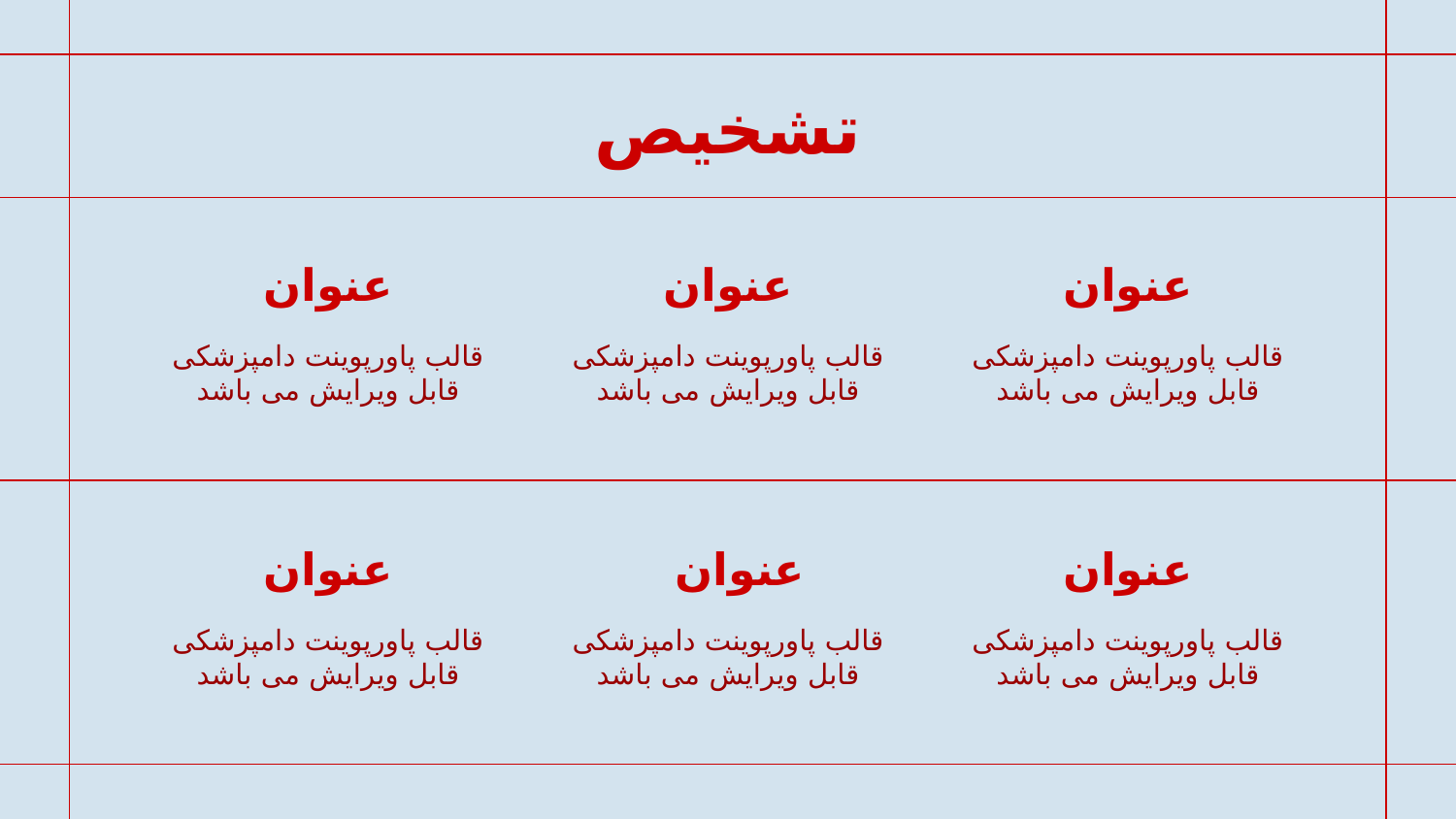

# تشخیص
عنوان
عنوان
عنوان
قالب پاورپوینت دامپزشکی قابل ویرایش می باشد
قالب پاورپوینت دامپزشکی قابل ویرایش می باشد
قالب پاورپوینت دامپزشکی قابل ویرایش می باشد
عنوان
عنوان
عنوان
قالب پاورپوینت دامپزشکی قابل ویرایش می باشد
قالب پاورپوینت دامپزشکی قابل ویرایش می باشد
قالب پاورپوینت دامپزشکی قابل ویرایش می باشد